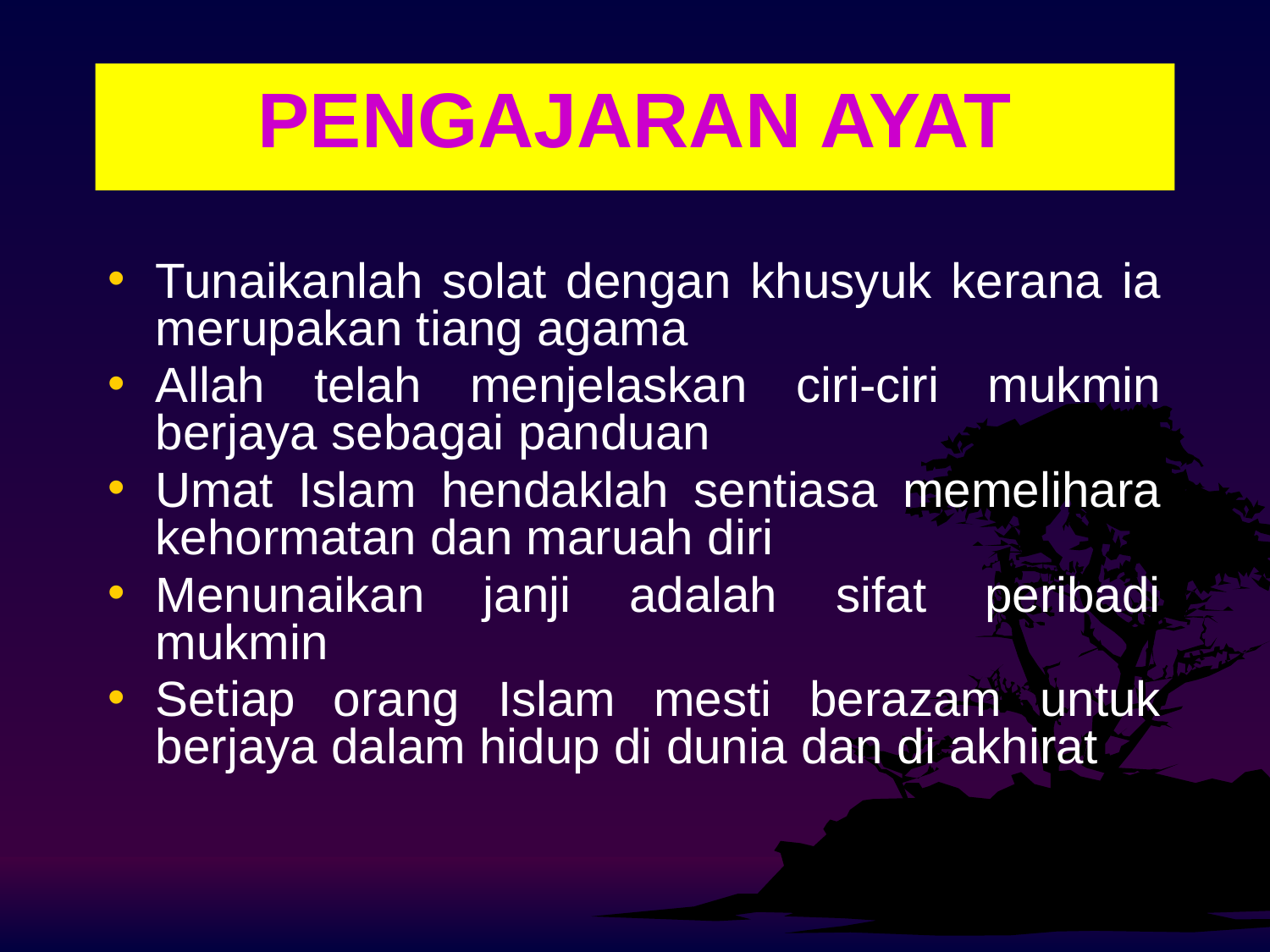

# PENGAJARAN AYAT
Tunaikanlah solat dengan khusyuk kerana ia merupakan tiang agama
Allah telah menjelaskan ciri-ciri mukmin berjaya sebagai panduan
Umat Islam hendaklah sentiasa memelihara kehormatan dan maruah diri
Menunaikan janji adalah sifat peribadi mukmin
Setiap orang Islam mesti berazam untuk berjaya dalam hidup di dunia dan di akhirat